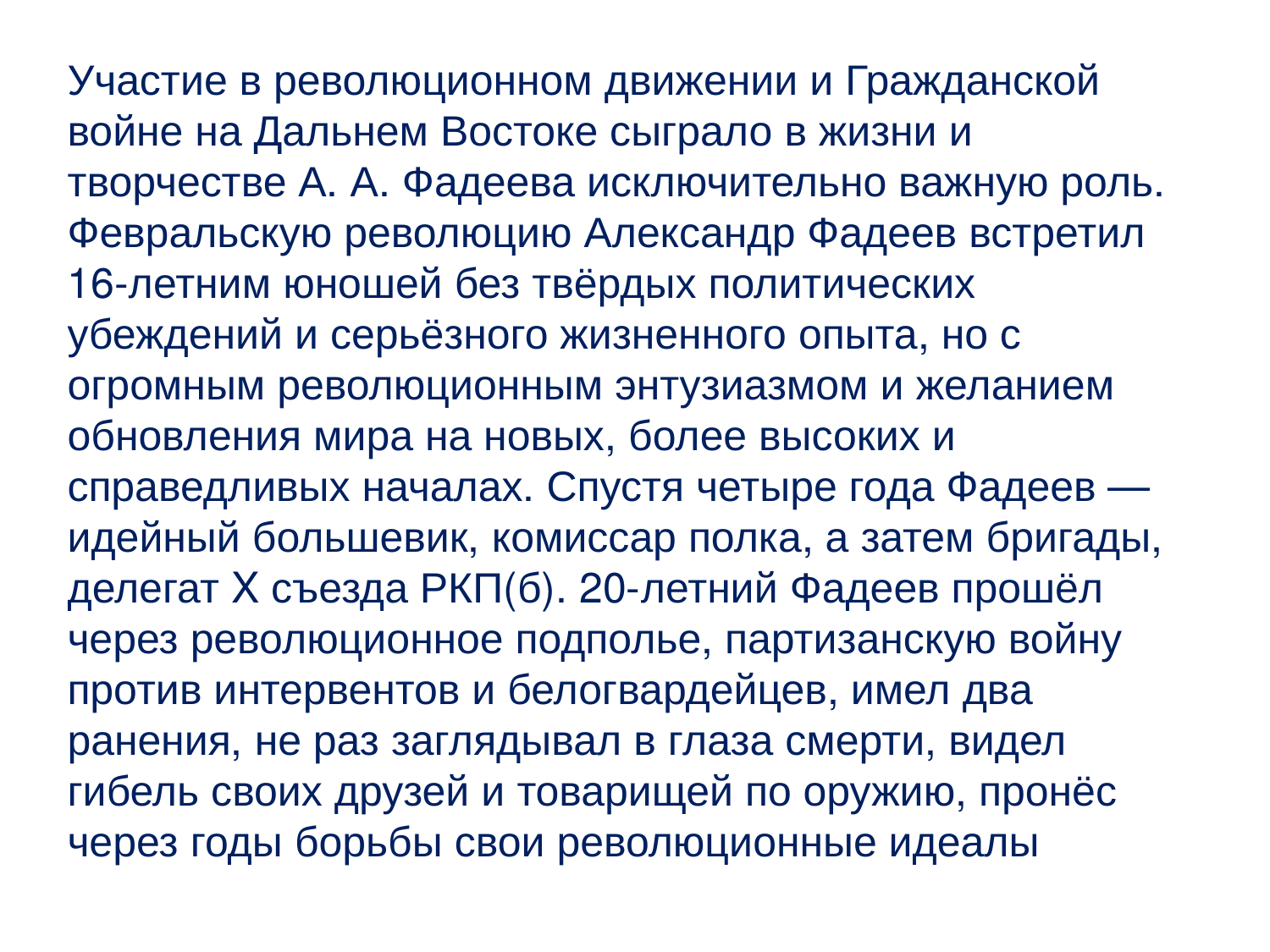

Участие в революционном движении и Гражданской войне на Дальнем Востоке сыграло в жизни и творчестве А. А. Фадеева исключительно важную роль. Февральскую революцию Александр Фадеев встретил 16-летним юношей без твёрдых политических убеждений и серьёзного жизненного опыта, но с огромным революционным энтузиазмом и желанием обновления мира на новых, более высоких и справедливых началах. Спустя четыре года Фадеев — идейный большевик, комиссар полка, а затем бригады, делегат X съезда РКП(б). 20-летний Фадеев прошёл через революционное подполье, партизанскую войну против интервентов и белогвардейцев, имел два ранения, не раз заглядывал в глаза смерти, видел гибель своих друзей и товарищей по оружию, пронёс через годы борьбы свои революционные идеалы